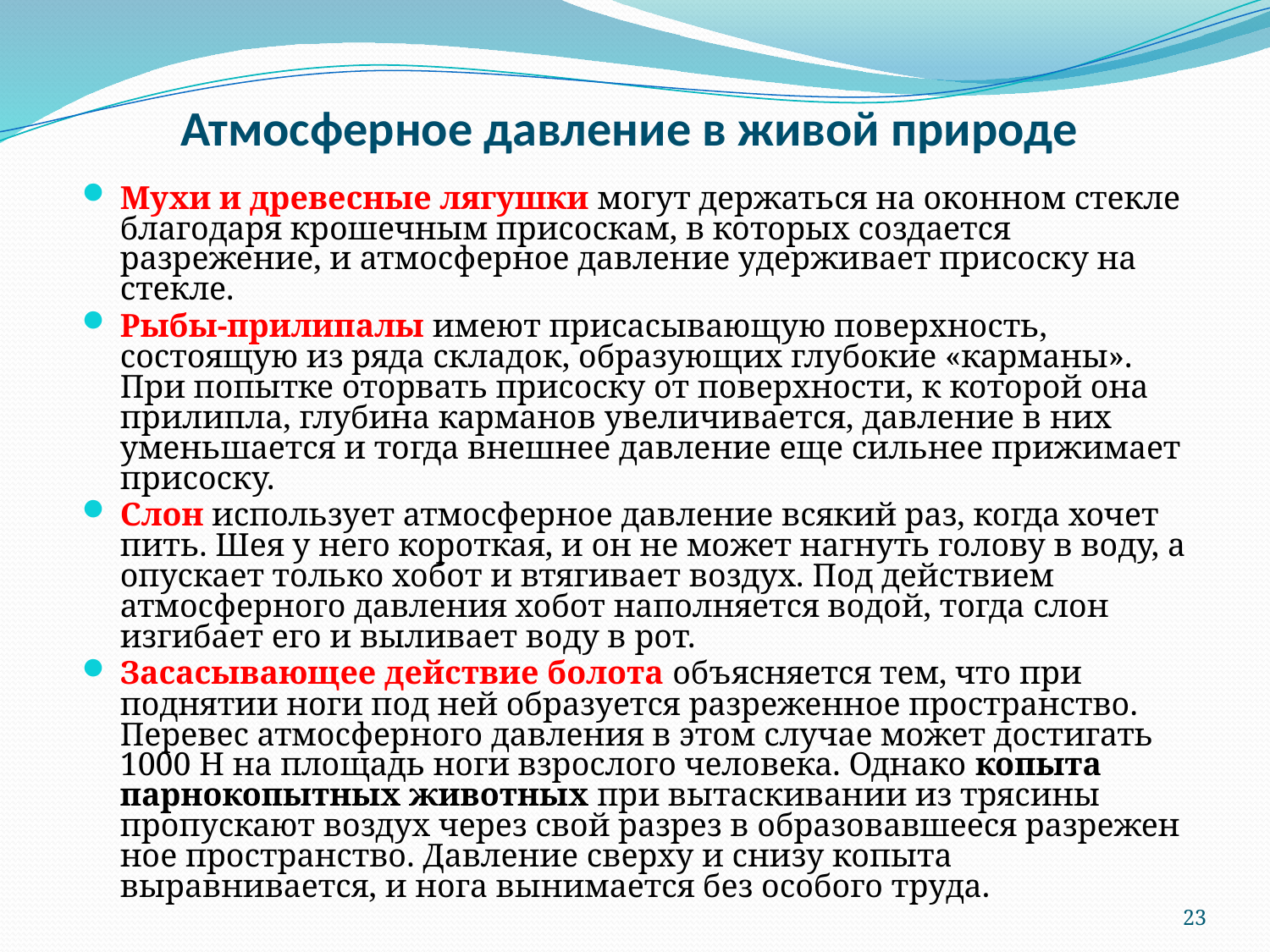

# Атмосферное давление в живой природе
Мухи и древесные лягушки могут держаться на оконном стекле благодаря крошечным присоскам, в которых создается разрежение, и атмосферное давление удерживает присоску на стекле.
Рыбы-прилипалы имеют присасывающую поверхность, состоящую из ряда складок, образующих глубокие «карманы». При попытке оторвать присоску от поверхности, к которой она прилипла, глубина карманов увеличивается, давление в них уменьшается и тогда внешнее давление еще сильнее прижимает присоску.
Слон использует атмосферное давление всякий раз, когда хочет пить. Шея у него короткая, и он не может нагнуть голову в воду, а опускает только хобот и втягивает воздух. Под действием атмосферного давления хобот наполняется водой, тогда слон изгибает его и выливает воду в рот.
Засасывающее действие болота объясняется тем, что при поднятии ноги под ней образуется разреженное пространство. Перевес атмосферного давления в этом случае может достигать 1000 Н на площадь ноги взрослого человека. Однако копыта парнокопытных животных при вытаскивании из трясины пропускают воздух через свой разрез в образовавшееся разрежен­ное пространство. Давление сверху и снизу копыта выравнивается, и нога вынимается без особого труда.
23